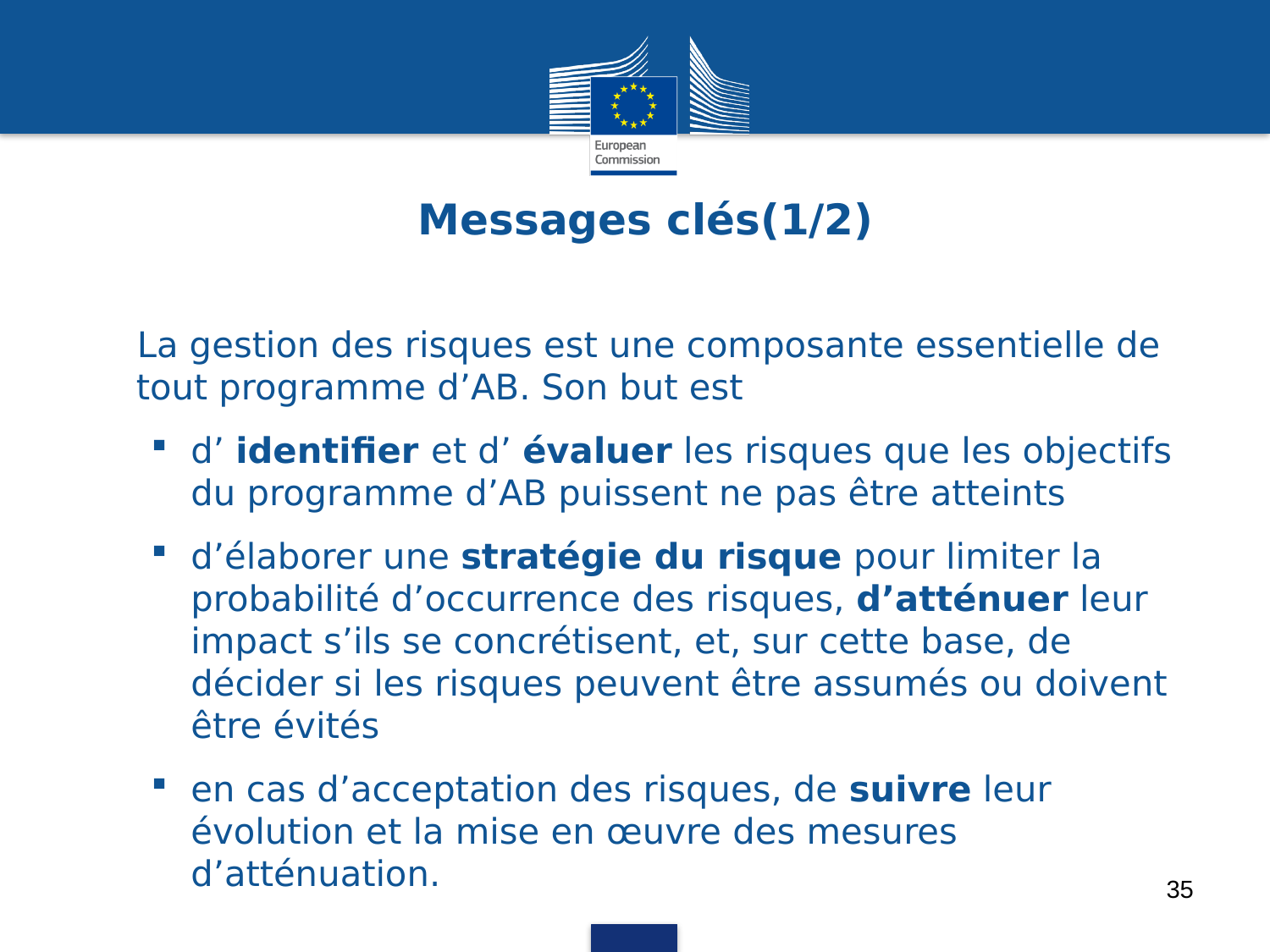

# Messages clés(1/2)
La gestion des risques est une composante essentielle de tout programme d’AB. Son but est
d’ identifier et d’ évaluer les risques que les objectifs du programme d’AB puissent ne pas être atteints
d’élaborer une stratégie du risque pour limiter la probabilité d’occurrence des risques, d’atténuer leur impact s’ils se concrétisent, et, sur cette base, de décider si les risques peuvent être assumés ou doivent être évités
en cas d’acceptation des risques, de suivre leur évolution et la mise en œuvre des mesures d’atténuation.

35